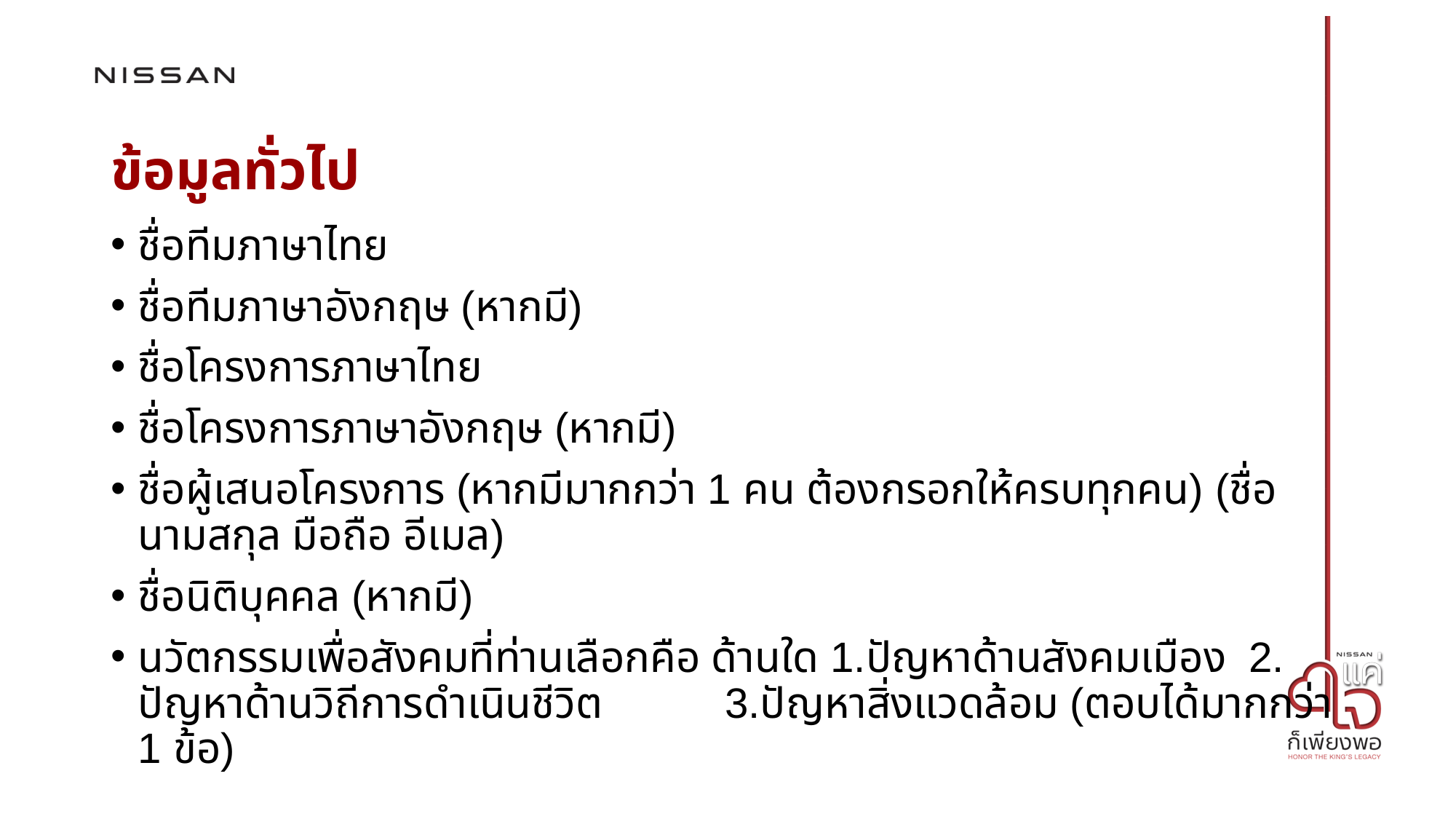

# ข้อมูลทั่วไป
ชื่อทีมภาษาไทย
ชื่อทีมภาษาอังกฤษ (หากมี)
ชื่อโครงการภาษาไทย
ชื่อโครงการภาษาอังกฤษ (หากมี)
ชื่อผู้เสนอโครงการ (หากมีมากกว่า 1 คน ต้องกรอกให้ครบทุกคน) (ชื่อ นามสกุล มือถือ อีเมล)
ชื่อนิติบุคคล (หากมี)
นวัตกรรมเพื่อสังคมที่ท่านเลือกคือ ด้านใด 1.ปัญหาด้านสังคมเมือง  2. ปัญหาด้านวิถีการดำเนินชีวิต           3.ปัญหาสิ่งแวดล้อม (ตอบได้มากกว่า 1 ข้อ)